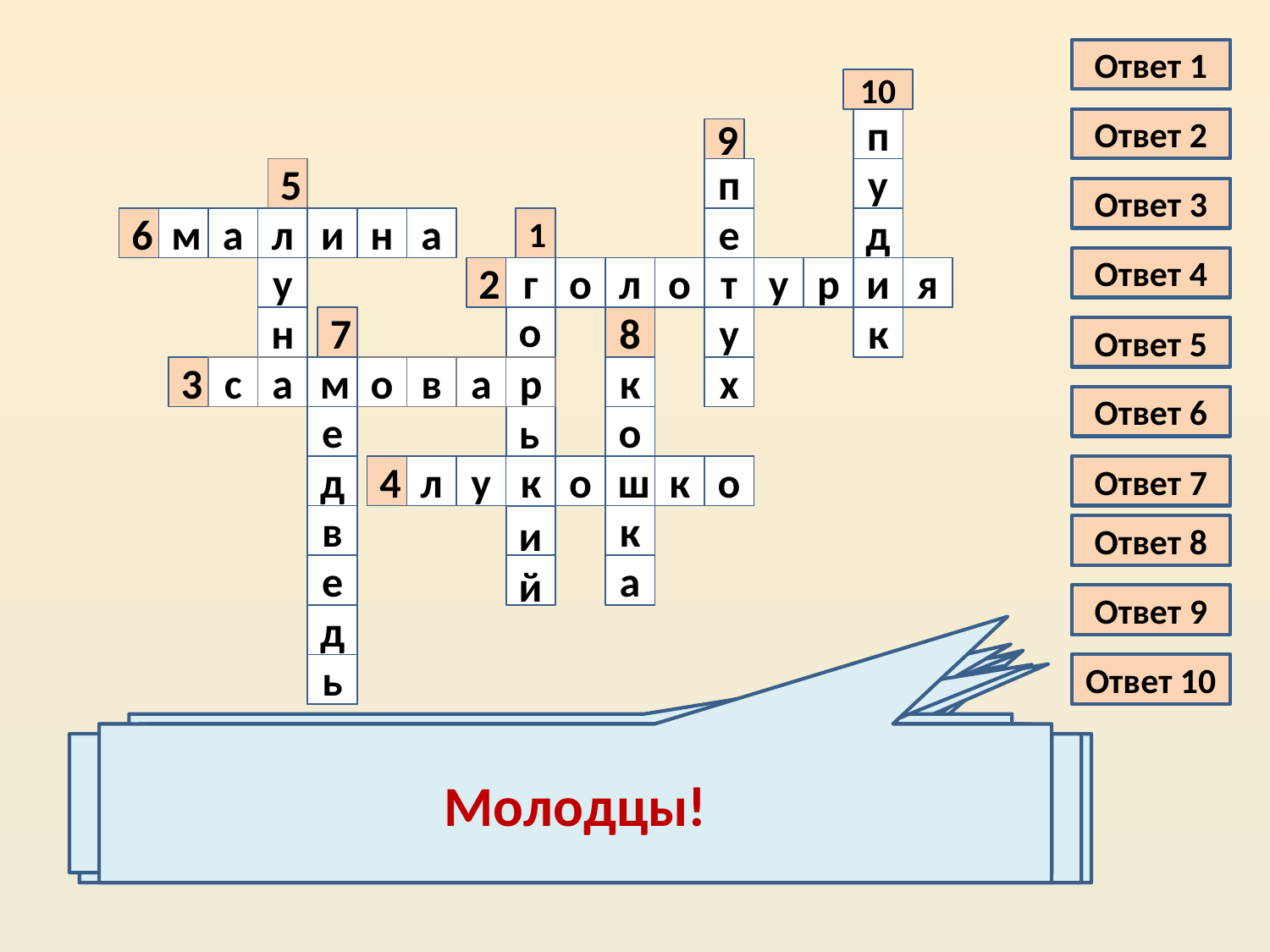

Ответ 1

10

п
у
д
и
к
Ответ 2
9
5

п
е
т
у
х
Ответ 3
6

м
а
л
и
н
а

л
у
н
а

1
г
о

р
ь
к
и
й
Ответ 4
2

г
о
л
о
т
у
р
и
я

7
8

Ответ 5

3
с
а
м
о
в
а
р
м
е
д
в
е
д
ь

к
о
ш
к
а
Ответ 6

4

л
у
к
о
ш
к
о

Ответ 7

Ответ 8
Ответ 9
Ответ 10
Кто оказался на земле рядом с Пудиком?
Кого встретил в лесу Иванушка-Дурачок?
Молодцы!
Кто в деревне не испугался медведя?
Как звали желторотого воробьишку?
Что собирал Иванушка-Дурачок для медвежат?
Кто взобрался на ногу Евсейке, похожий на плохо нарисованного поросёнка?
Кто автор произведений «Самовар», «Случай с Евсейкой», «Воробьишко»?
Название сказки М.Горького?
Иванушка-Дурачок набрал полное … малины
На  ком  хотел жениться самовар?